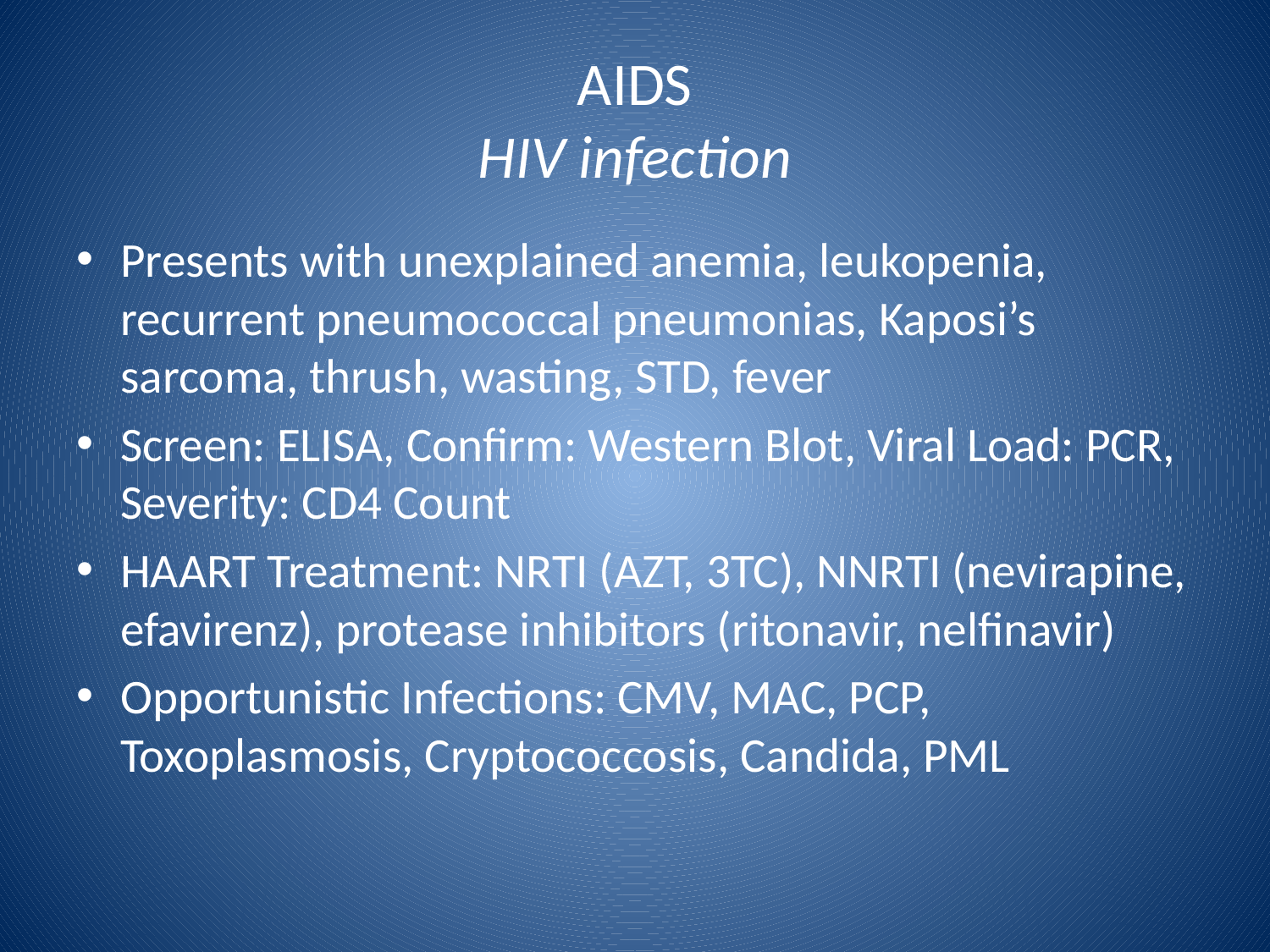

# AIDS HIV infection
Presents with unexplained anemia, leukopenia, recurrent pneumococcal pneumonias, Kaposi’s sarcoma, thrush, wasting, STD, fever
Screen: ELISA, Confirm: Western Blot, Viral Load: PCR, Severity: CD4 Count
HAART Treatment: NRTI (AZT, 3TC), NNRTI (nevirapine, efavirenz), protease inhibitors (ritonavir, nelfinavir)
Opportunistic Infections: CMV, MAC, PCP, Toxoplasmosis, Cryptococcosis, Candida, PML